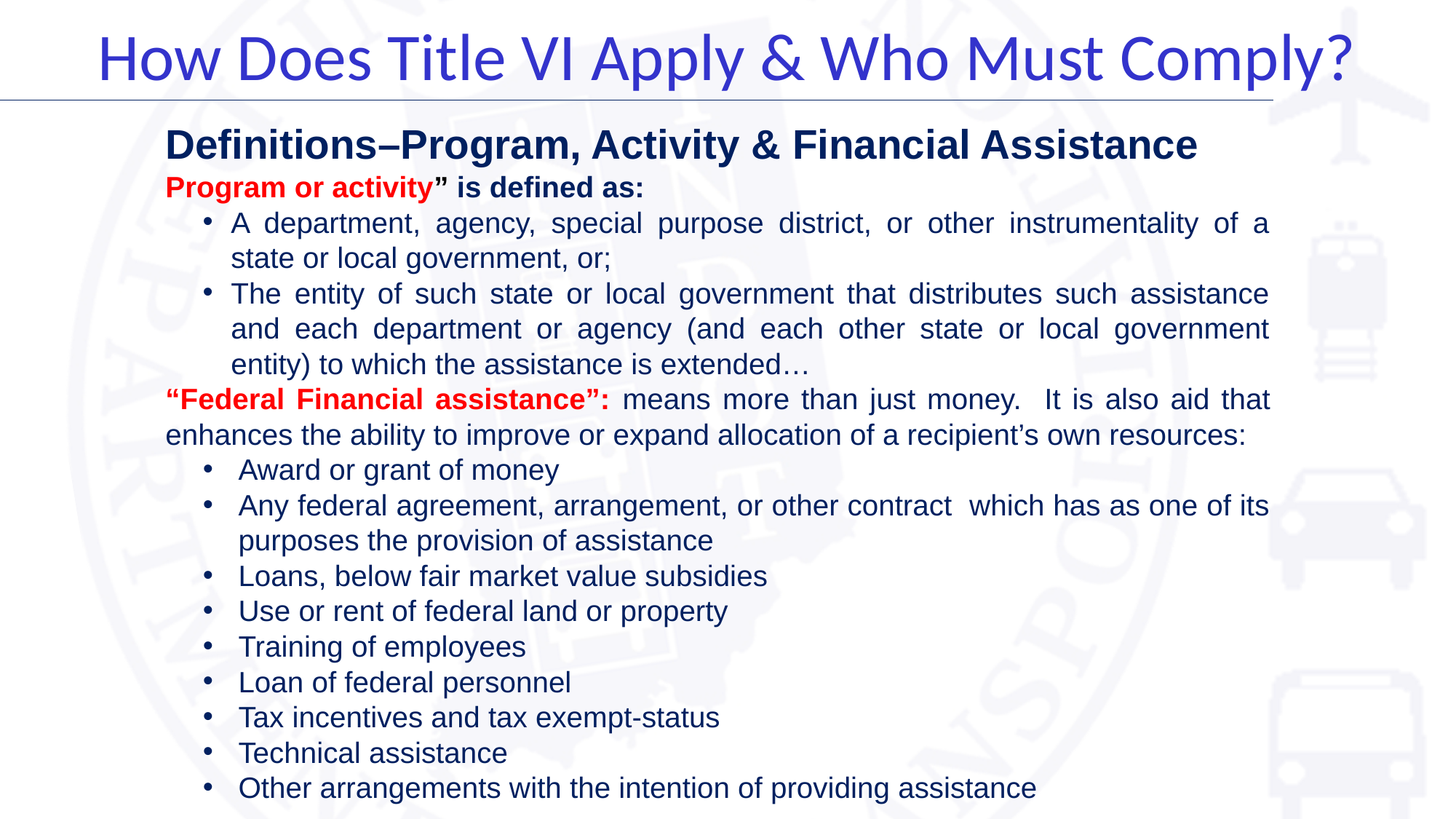

# How Does Title VI Apply & Who Must Comply?
Definitions–Program, Activity & Financial Assistance
Program or activity” is defined as:
A department, agency, special purpose district, or other instrumentality of a state or local government, or;
The entity of such state or local government that distributes such assistance and each department or agency (and each other state or local government entity) to which the assistance is extended…
“Federal Financial assistance”: means more than just money.  It is also aid that enhances the ability to improve or expand allocation of a recipient’s own resources:
Award or grant of money
Any federal agreement, arrangement, or other contract  which has as one of its purposes the provision of assistance
Loans, below fair market value subsidies
Use or rent of federal land or property
Training of employees
Loan of federal personnel
Tax incentives and tax exempt-status
Technical assistance
Other arrangements with the intention of providing assistance